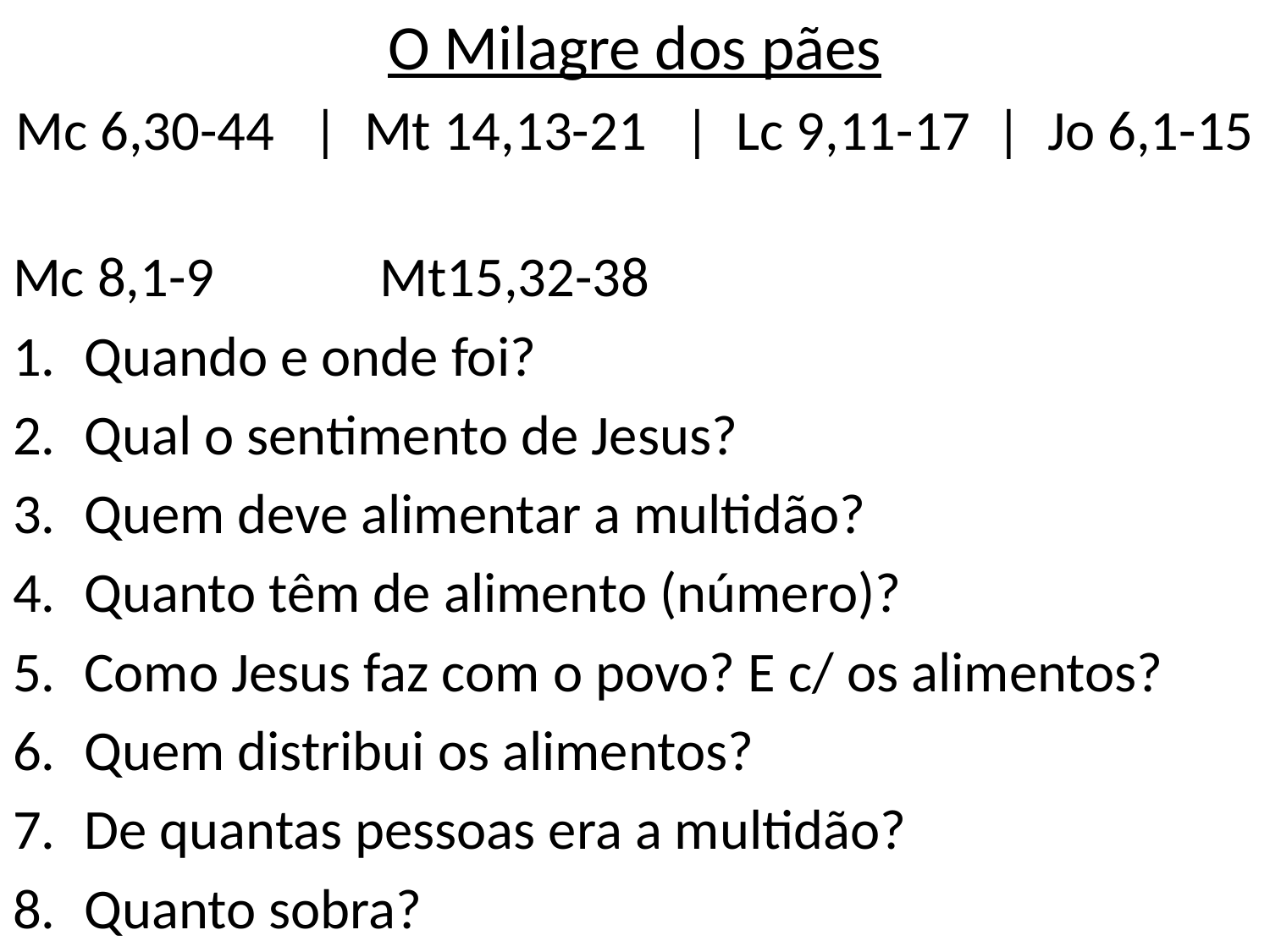

O Milagre dos pães
Mc 6,30-44   |  Mt 14,13-21   |  Lc 9,11-17  |  Jo 6,1-15
Mc 8,1-9             Mt15,32-38
Quando e onde foi?
Qual o sentimento de Jesus?
Quem deve alimentar a multidão?
Quanto têm de alimento (número)?
Como Jesus faz com o povo? E c/ os alimentos?
Quem distribui os alimentos?
De quantas pessoas era a multidão?
Quanto sobra?
#